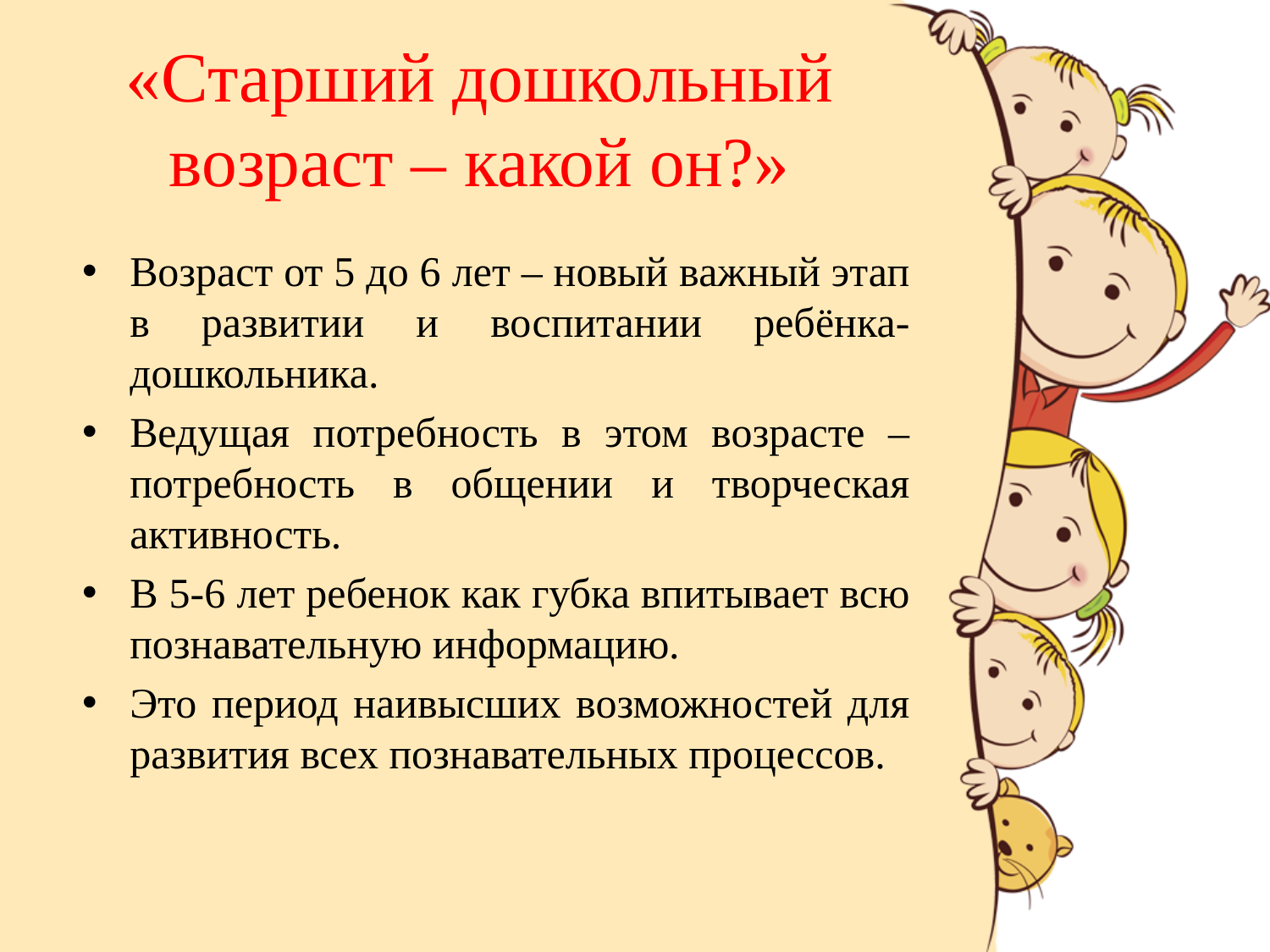

# «Старший дошкольный возраст – какой он?»
Возраст от 5 до 6 лет – новый важный этап в развитии и воспитании ребёнка-дошкольника.
Ведущая потребность в этом возрасте – потребность в общении и творческая активность.
В 5-6 лет ребенок как губка впитывает всю познавательную информацию.
Это период наивысших возможностей для развития всех познавательных процессов.